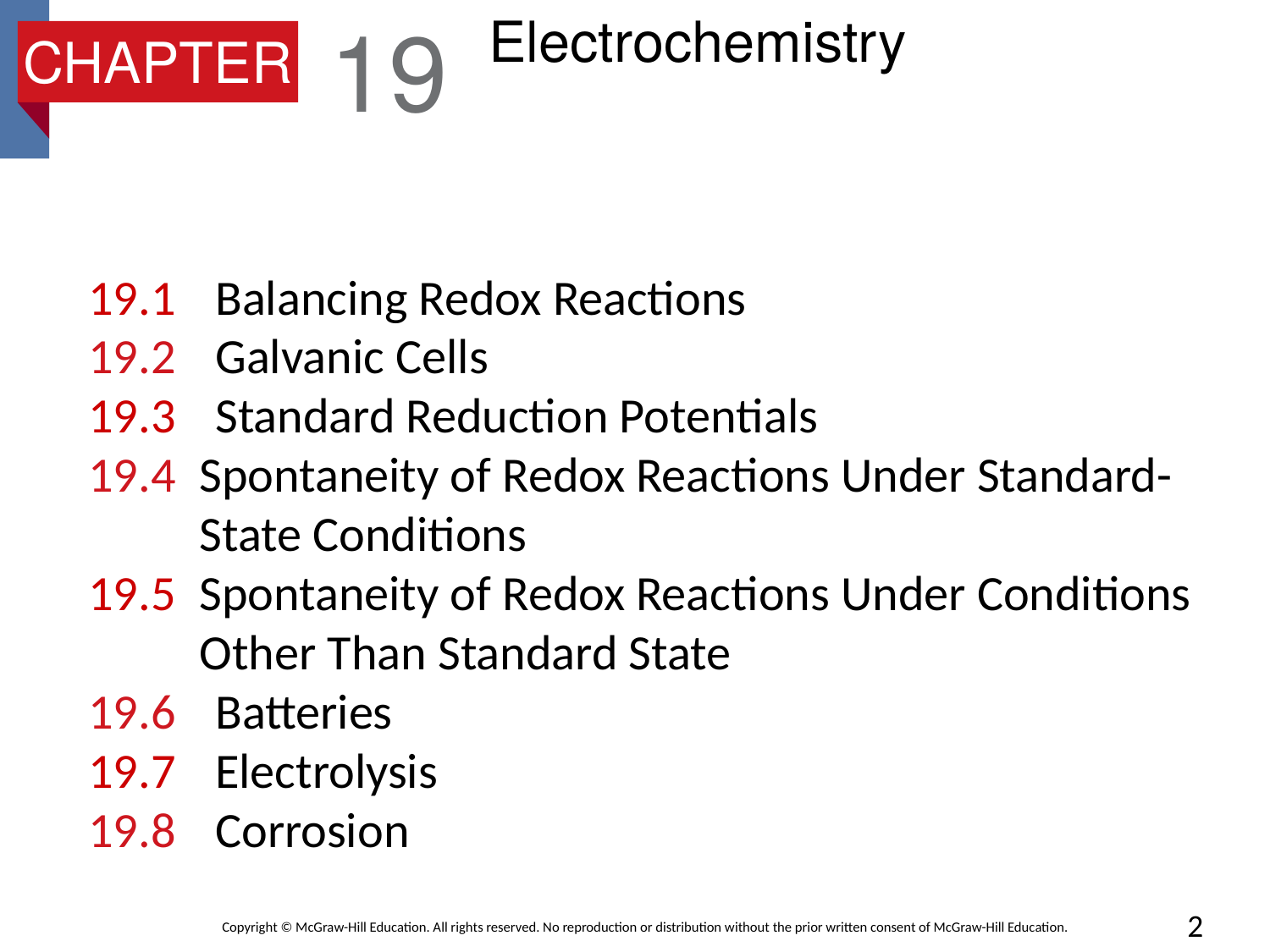

19
# Electrochemistry
CHAPTER
19.1	Balancing Redox Reactions
19.2	Galvanic Cells
19.3	Standard Reduction Potentials
19.4	Spontaneity of Redox Reactions Under Standard- State Conditions
19.5	Spontaneity of Redox Reactions Under Conditions Other Than Standard State
19.6	Batteries
19.7	Electrolysis
19.8	Corrosion